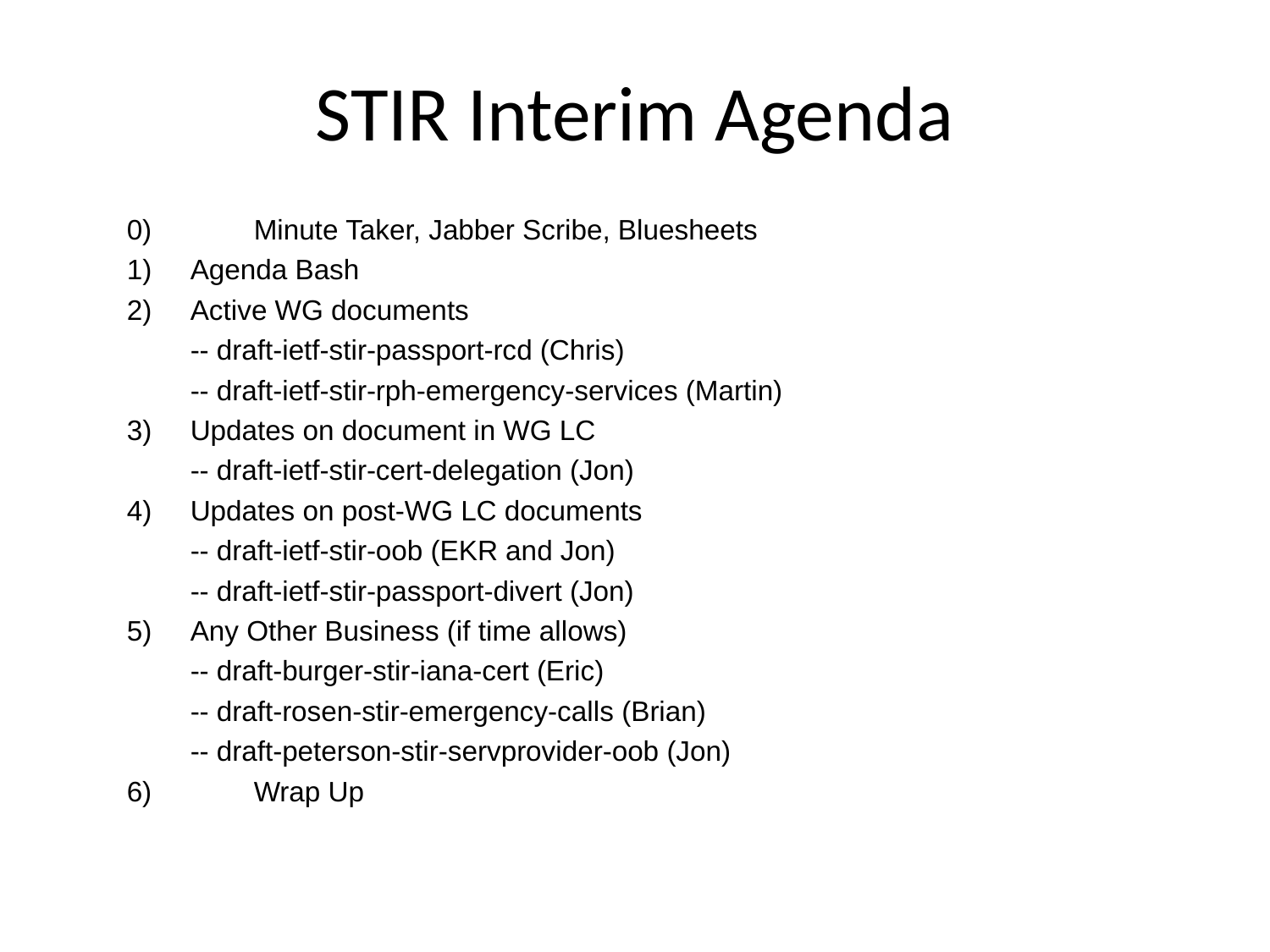

STIR Interim Agenda
0)	Minute Taker, Jabber Scribe, Bluesheets
Agenda Bash
Active WG documents
-- draft-ietf-stir-passport-rcd (Chris)
-- draft-ietf-stir-rph-emergency-services (Martin)
Updates on document in WG LC
-- draft-ietf-stir-cert-delegation (Jon)
Updates on post-WG LC documents
-- draft-ietf-stir-oob (EKR and Jon)
-- draft-ietf-stir-passport-divert (Jon)
Any Other Business (if time allows)
-- draft-burger-stir-iana-cert (Eric)
-- draft-rosen-stir-emergency-calls (Brian)
-- draft-peterson-stir-servprovider-oob (Jon)
6)	Wrap Up